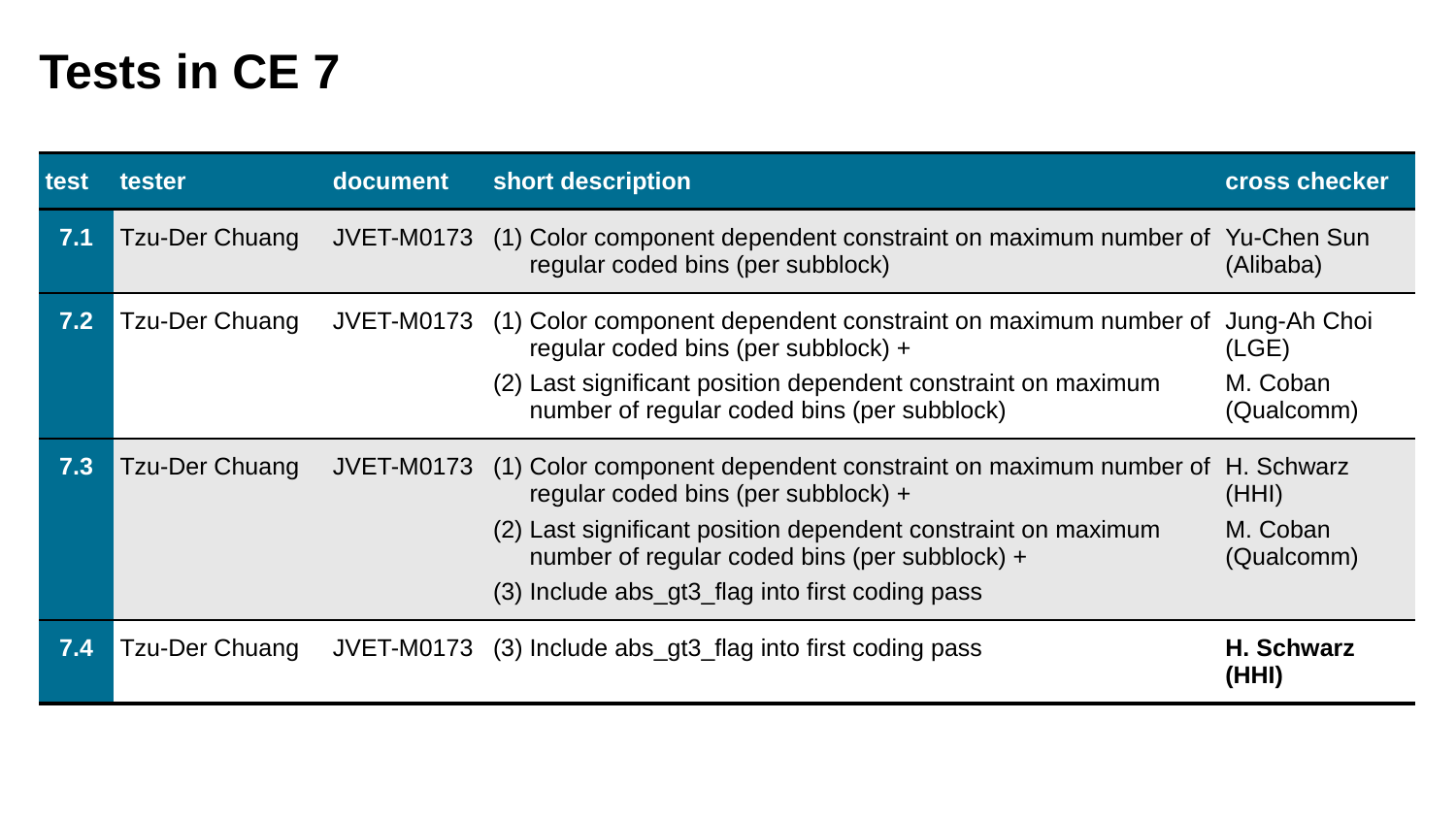

# Tests in CE 7
| test | tester | document | short description | cross checker |
| --- | --- | --- | --- | --- |
| 7.1 | Tzu-Der Chuang | JVET-M0173 | Color component dependent constraint on maximum number of regular coded bins (per subblock) | Yu-Chen Sun (Alibaba) |
| 7.2 | Tzu-Der Chuang | JVET-M0173 | Color component dependent constraint on maximum number of regular coded bins (per subblock) + Last significant position dependent constraint on maximum number of regular coded bins (per subblock) | Jung-Ah Choi (LGE) M. Coban (Qualcomm) |
| 7.3 | Tzu-Der Chuang | JVET-M0173 | Color component dependent constraint on maximum number of regular coded bins (per subblock) + Last significant position dependent constraint on maximum number of regular coded bins (per subblock) + Include abs\_gt3\_flag into first coding pass | H. Schwarz (HHI) M. Coban (Qualcomm) |
| 7.4 | Tzu-Der Chuang | JVET-M0173 | (3) Include abs\_gt3\_flag into first coding pass | H. Schwarz (HHI) |